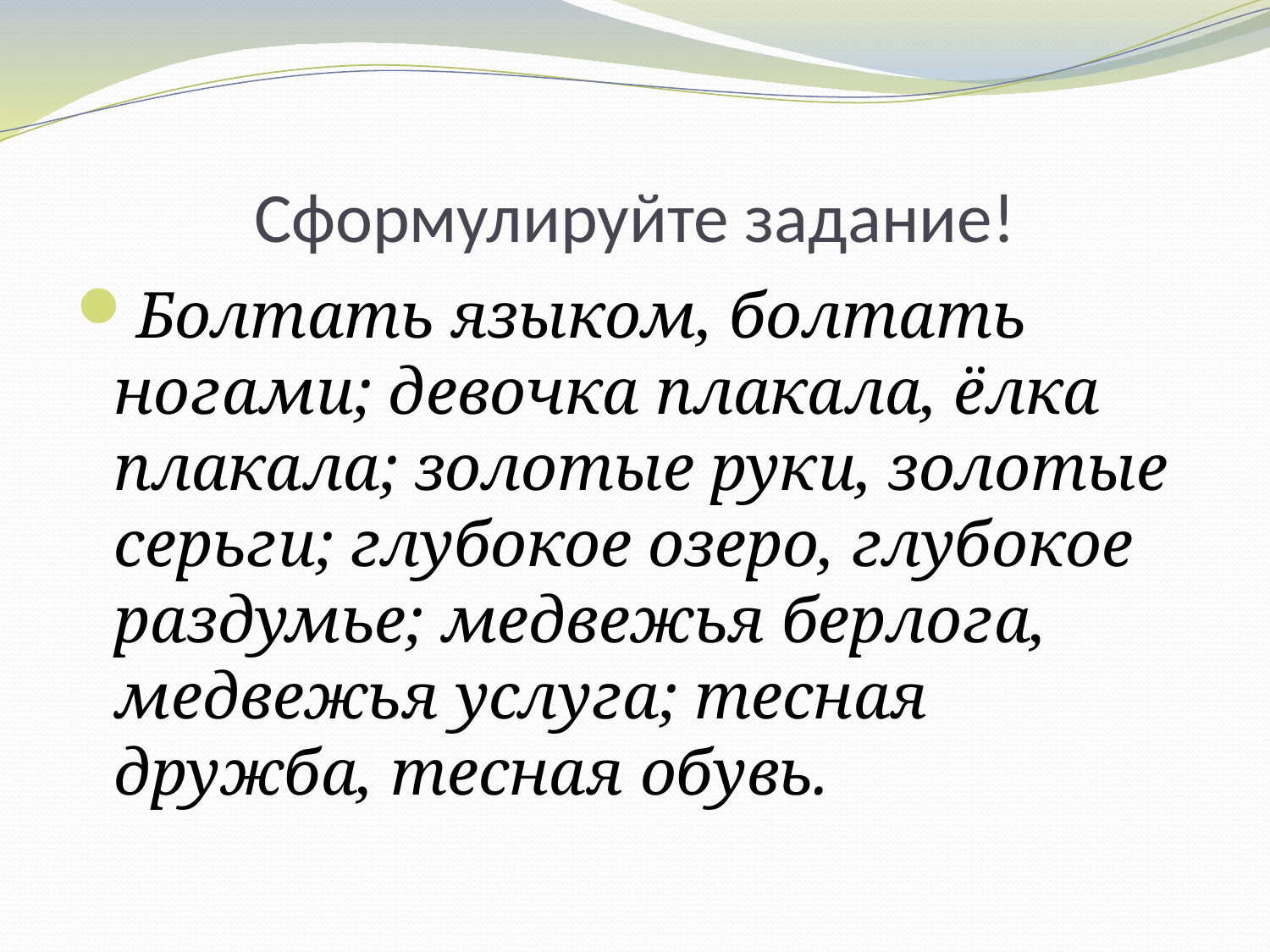

# Сформулируйте задание!
Болтать языком, болтать ногами; девочка плакала, ёлка плакала; золотые руки, золотые серьги; глубокое озеро, глубокое раздумье; медвежья берлога, медвежья услуга; тесная дружба, тесная обувь.